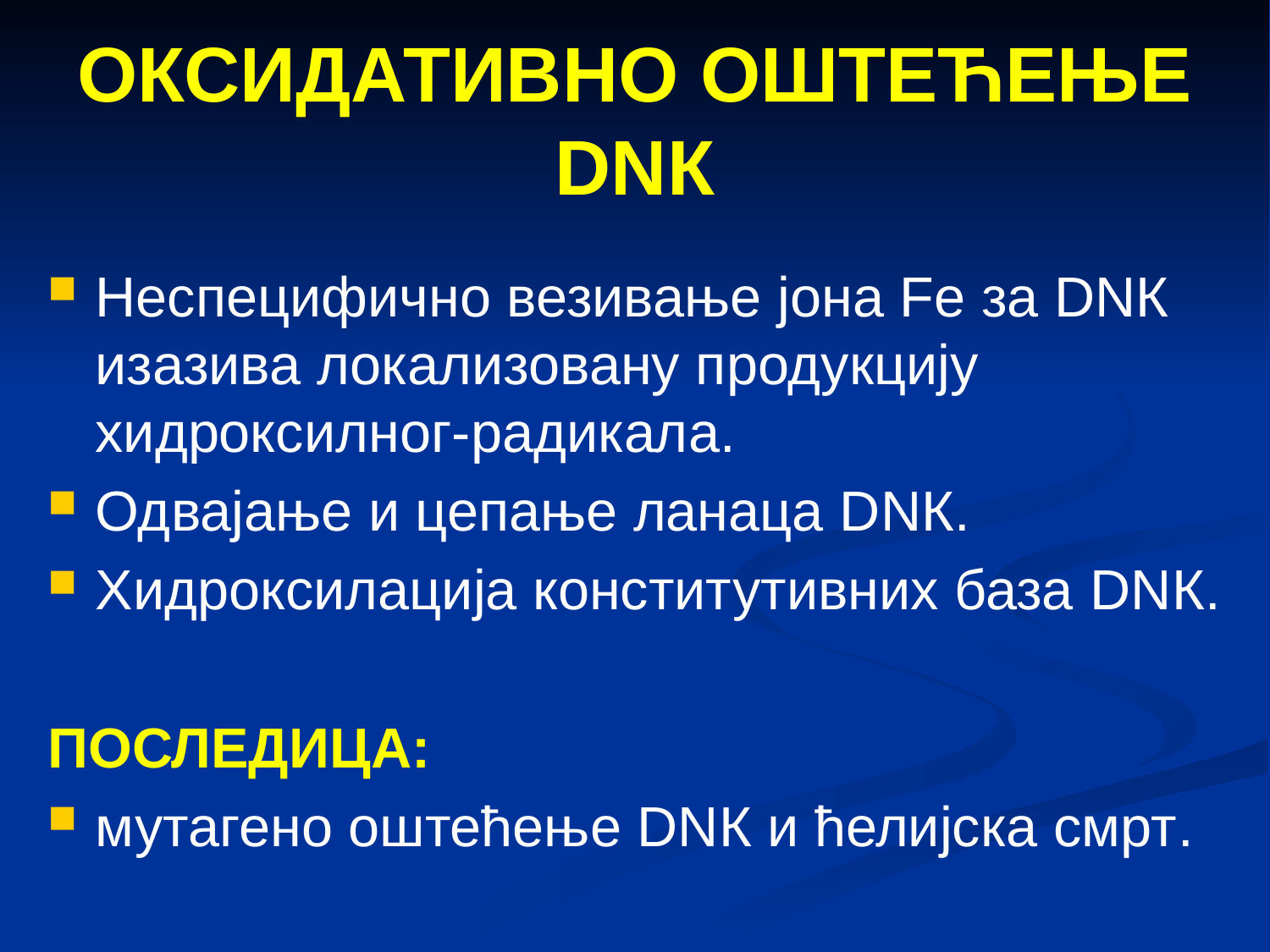

# ОКСИДАТИВНО ОШТЕЋЕЊЕ DNК
Неспецифично везивање јона Fe за DNК изазива локализовану продукцију хидроксилног-радикала.
Одвајање и цепање ланаца DNК.
Хидроксилација конститутивних база DNК.

ПОСЛЕДИЦА:
мутагено оштећење DNК и ћелијска смрт.